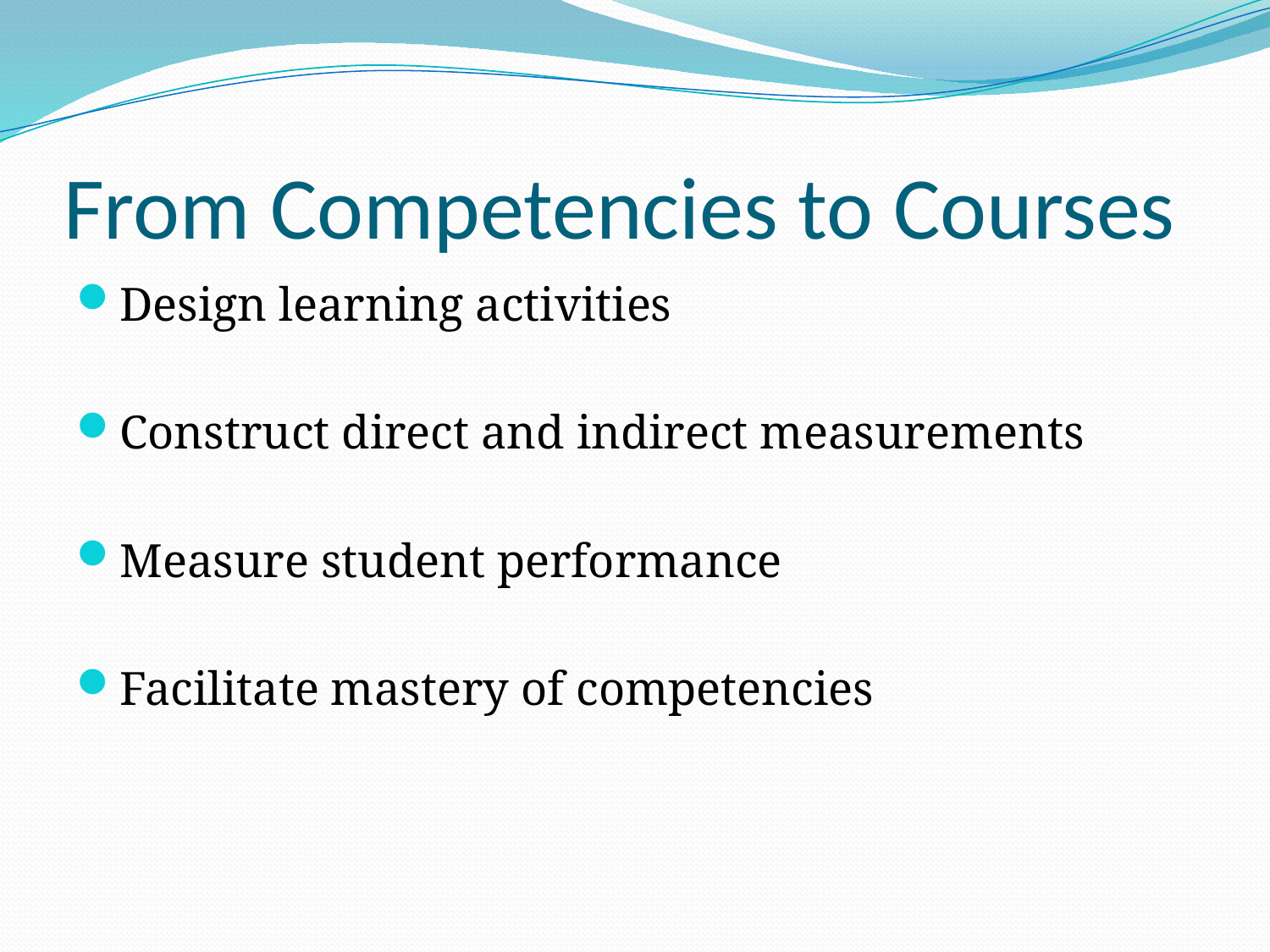

# From Competencies to Courses
Design learning activities

Construct direct and indirect measurements

Measure student performance

Facilitate mastery of competencies